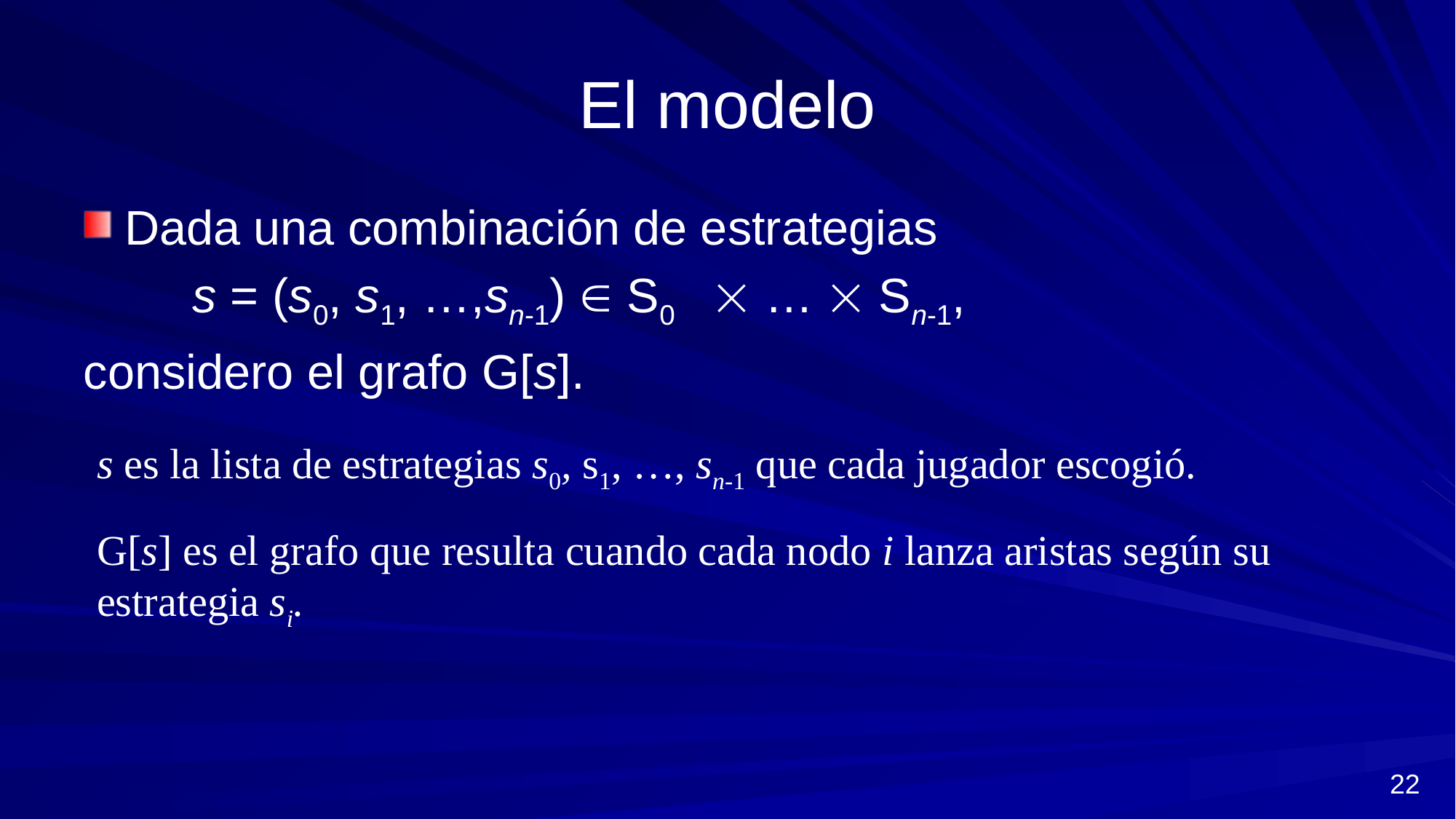

# El modelo
Dada una combinación de estrategias
	s = (s0, s1, …,sn-1) ∈ S0  × … × Sn-1,
considero el grafo G[s].
s es la lista de estrategias s0, s1, …, sn-1 que cada jugador escogió.
G[s] es el grafo que resulta cuando cada nodo i lanza aristas según su estrategia si.
22